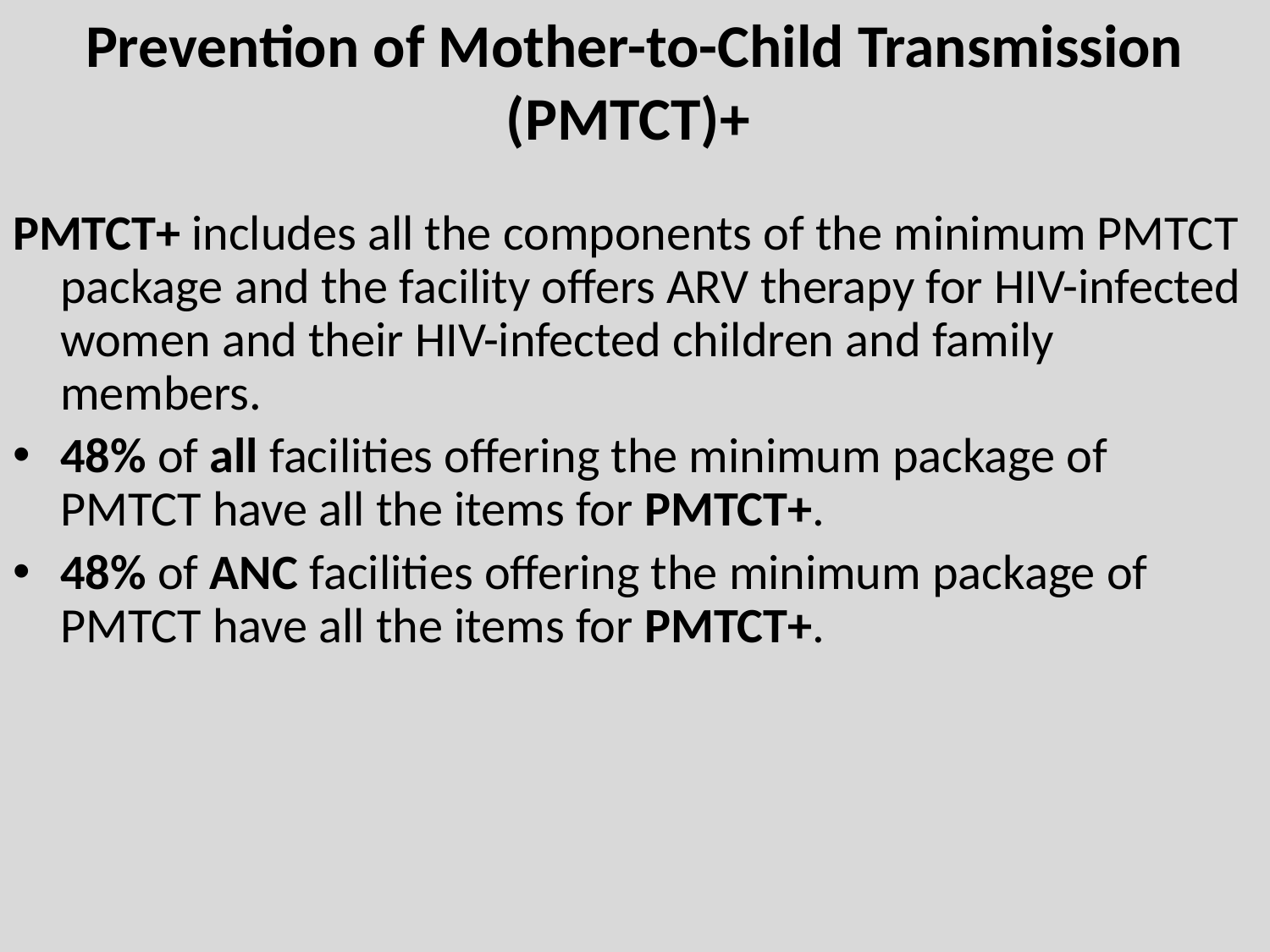

# Prevention of Mother-to-Child Transmission (PMTCT)+
PMTCT+ includes all the components of the minimum PMTCT package and the facility offers ARV therapy for HIV-infected women and their HIV-infected children and family members.
48% of all facilities offering the minimum package of PMTCT have all the items for PMTCT+.
48% of ANC facilities offering the minimum package of PMTCT have all the items for PMTCT+.